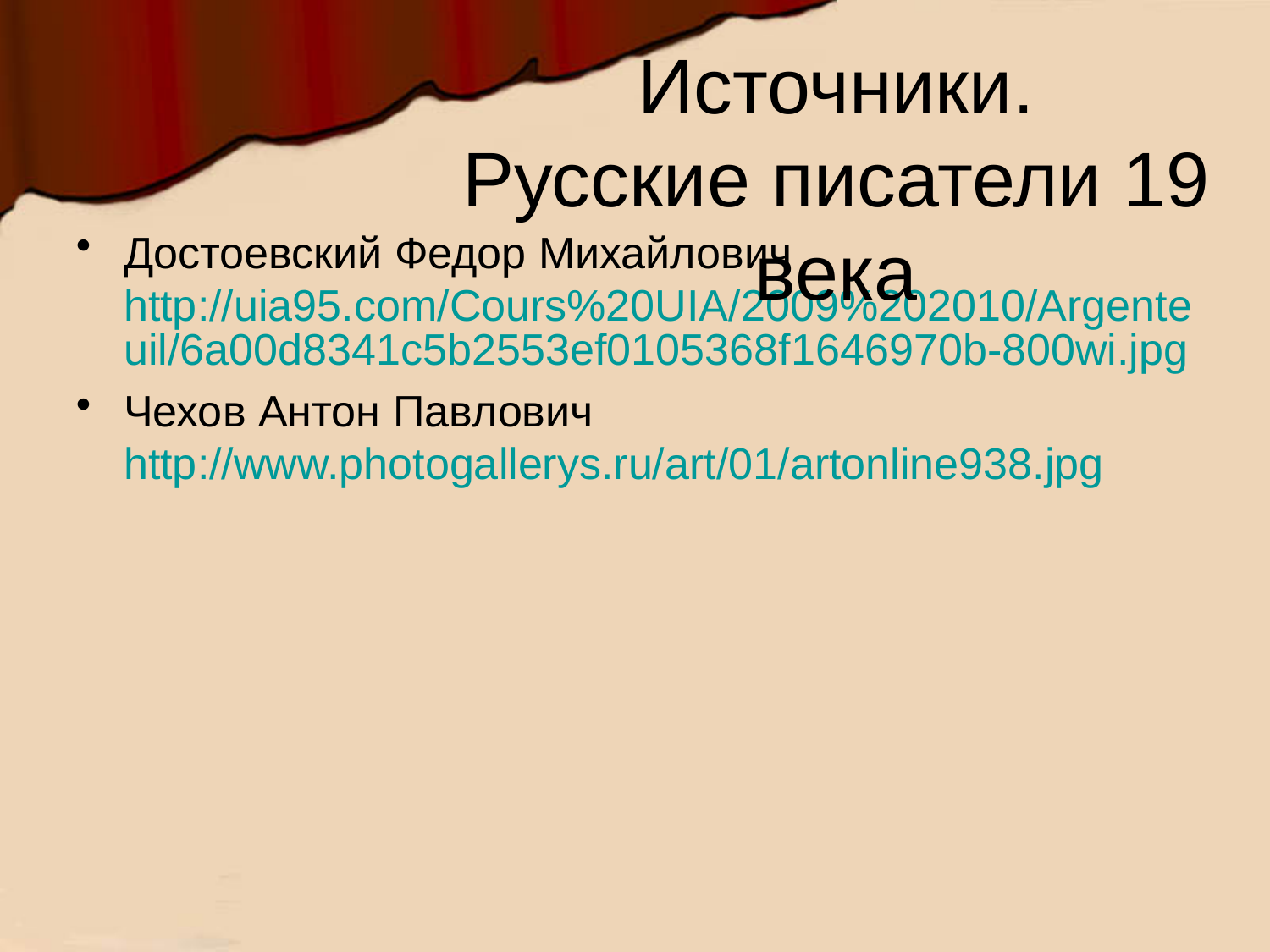

Источники.
Русские писатели 19 века
Достоевский Федор Михайлович http://uia95.com/Cours%20UIA/2009%202010/Argenteuil/6a00d8341c5b2553ef0105368f1646970b-800wi.jpg
Чехов Антон Павлович http://www.photogallerys.ru/art/01/artonline938.jpg